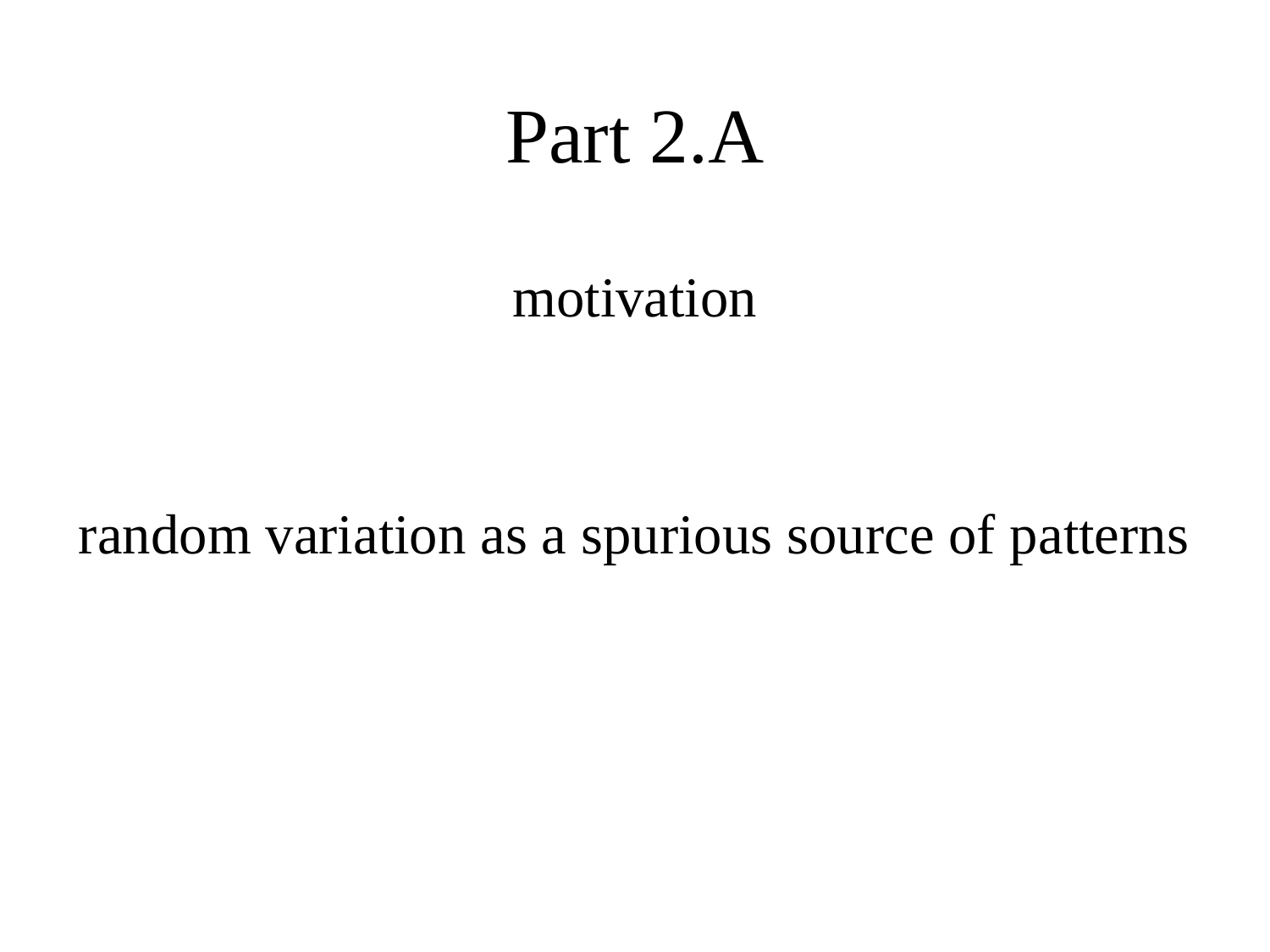

# Part 2.A
motivation

random variation as a spurious source of patterns